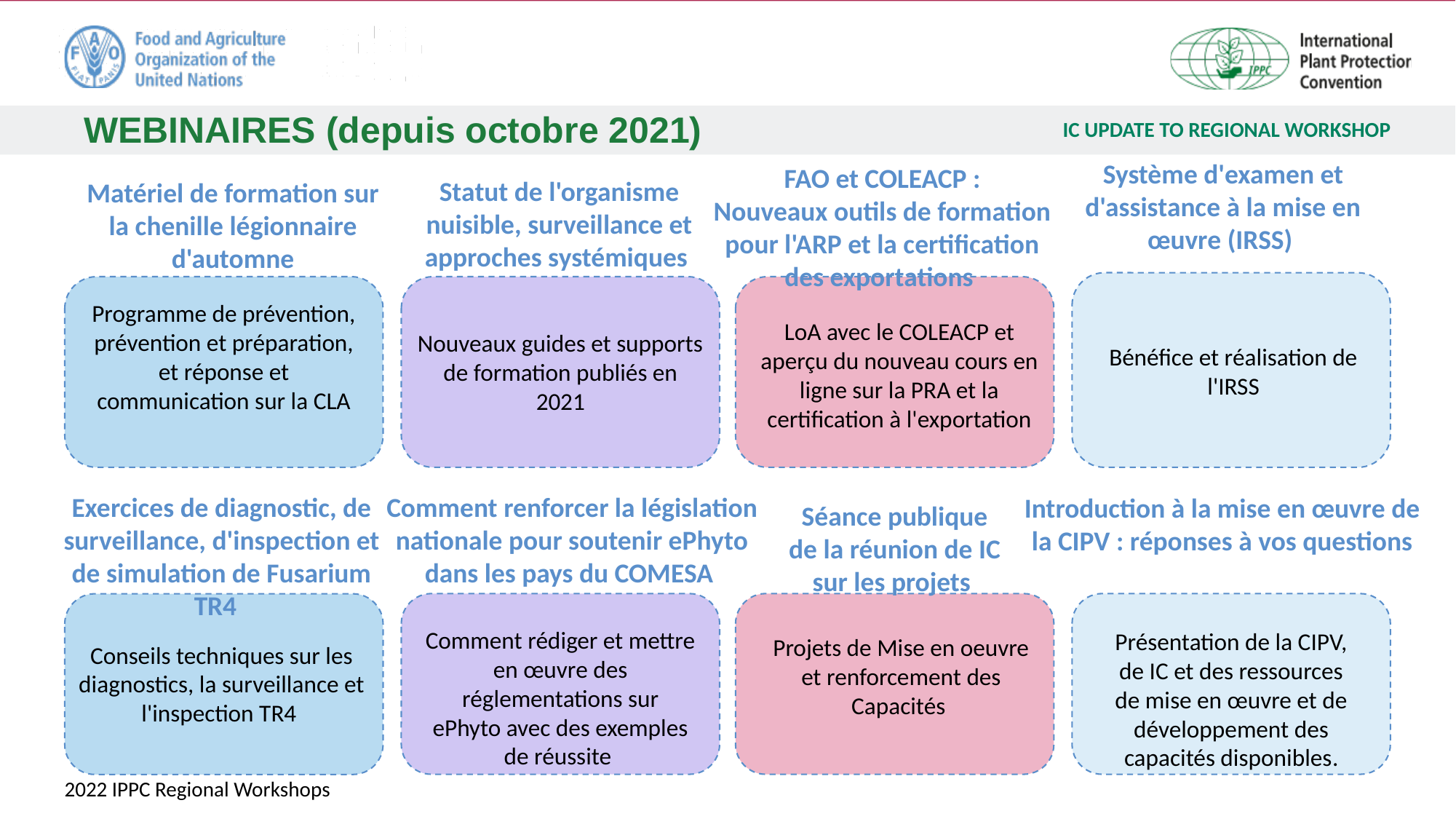

# WEBINAIRES (depuis octobre 2021)
Système d'examen et d'assistance à la mise en œuvre (IRSS) ​
FAO et COLEACP :
Nouveaux outils de formation pour l'ARP et la certification des exportations ​
Statut de l'organisme nuisible, surveillance et approches systémiques ​
Matériel de formation sur la chenille légionnaire d'automne

Programme de prévention, prévention et préparation, et réponse et communication sur la CLA
LoA avec le COLEACP et aperçu du nouveau cours en ligne sur la PRA et la certification à l'exportation
Nouveaux guides et supports de formation publiés en 2021​
Bénéfice et réalisation de l'IRSS​
Exercices de diagnostic, de surveillance, d'inspection et de simulation de Fusarium TR4  ​
Comment renforcer la législation nationale pour soutenir ePhyto dans les pays du COMESA ​
Introduction à la mise en œuvre de la CIPV : réponses à vos questions
Séance publique de la réunion de IC sur les projets ​

Comment rédiger et mettre en œuvre des réglementations sur ePhyto avec des exemples de réussite ​
Présentation de la CIPV, de IC et des ressources de mise en œuvre et de développement des capacités disponibles.​
Projets de Mise en oeuvre et renforcement des Capacités ​
Conseils techniques sur les diagnostics, la surveillance et l'inspection TR4